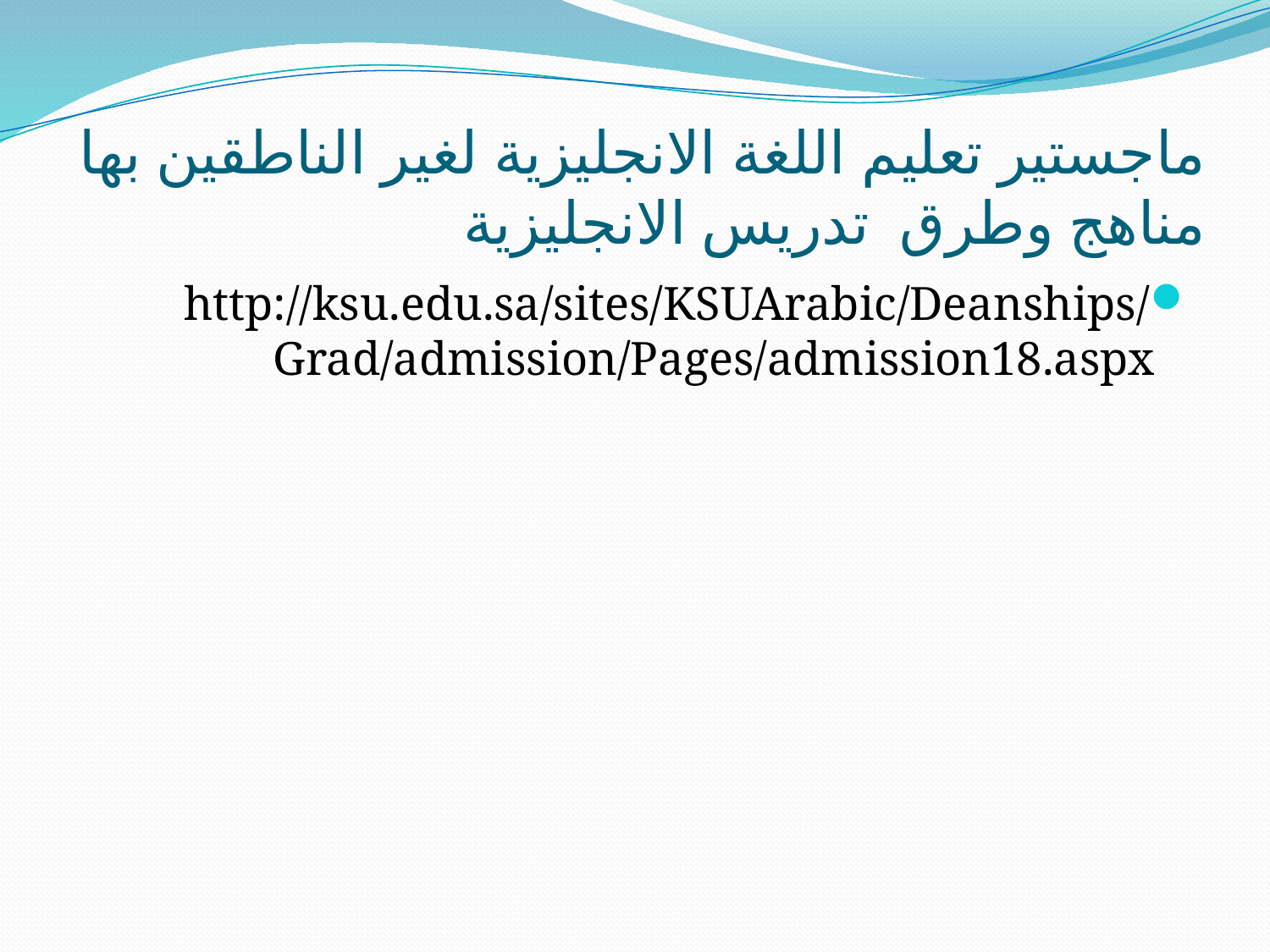

# ماجستير تعليم اللغة الانجليزية لغير الناطقين بها مناهج وطرق  تدريس الانجليزية
http://ksu.edu.sa/sites/KSUArabic/Deanships/Grad/admission/Pages/admission18.aspx